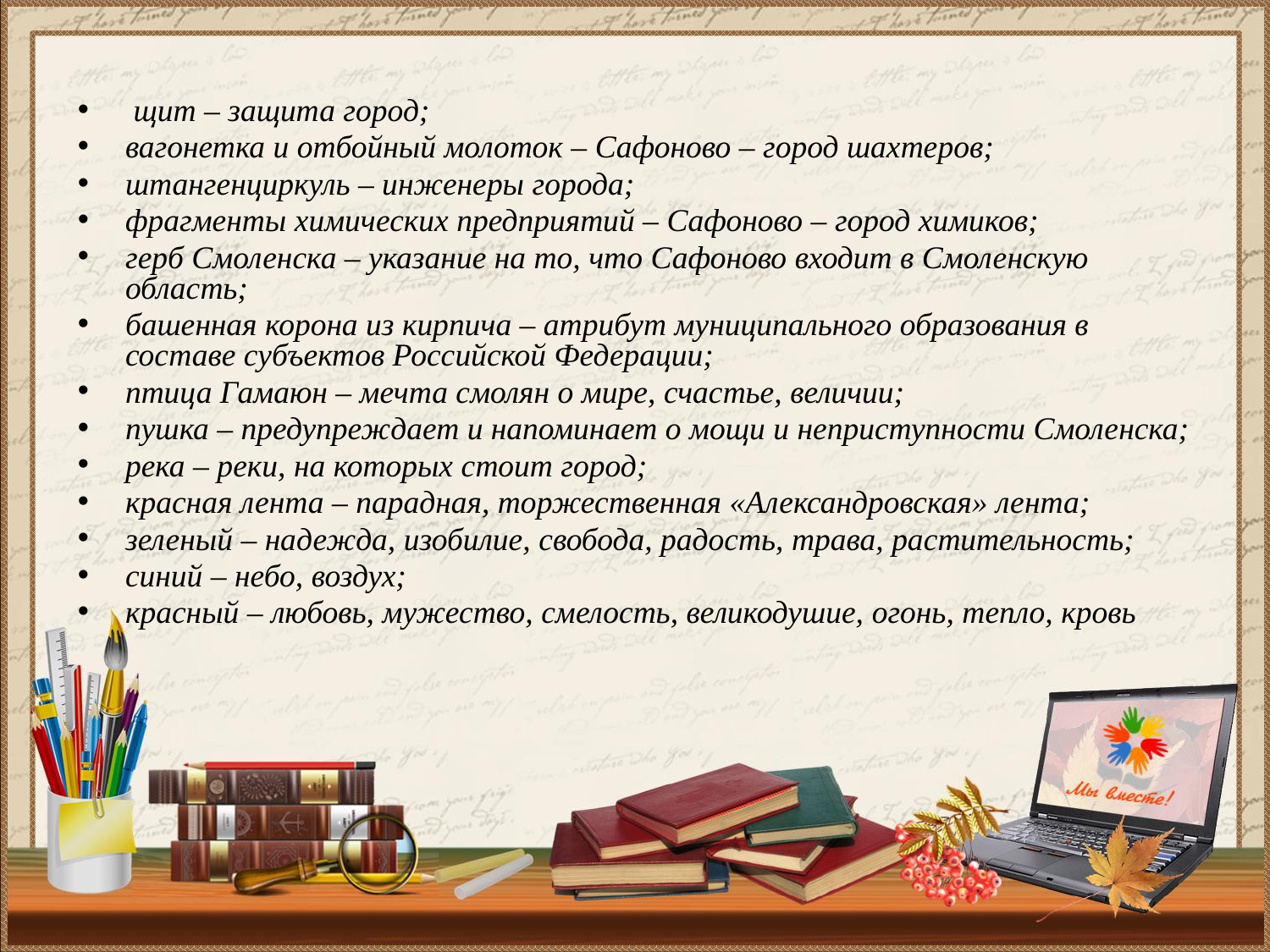

щит – защита город;
вагонетка и отбойный молоток – Сафоново – город шахтеров;
штангенциркуль – инженеры города;
фрагменты химических предприятий – Сафоново – город химиков;
герб Смоленска – указание на то, что Сафоново входит в Смоленскую  область;
башенная корона из кирпича – атрибут муниципального образования в составе субъектов Российской Федерации;
птица Гамаюн – мечта смолян о мире, счастье, величии;
пушка – предупреждает и напоминает о мощи и неприступности Смоленска;
река – реки, на которых стоит город;
красная лента – парадная, торжественная «Александровская» лента;
зеленый – надежда, изобилие, свобода, радость, трава, растительность;
синий – небо, воздух;
красный – любовь, мужество, смелость, великодушие, огонь, тепло, кровь